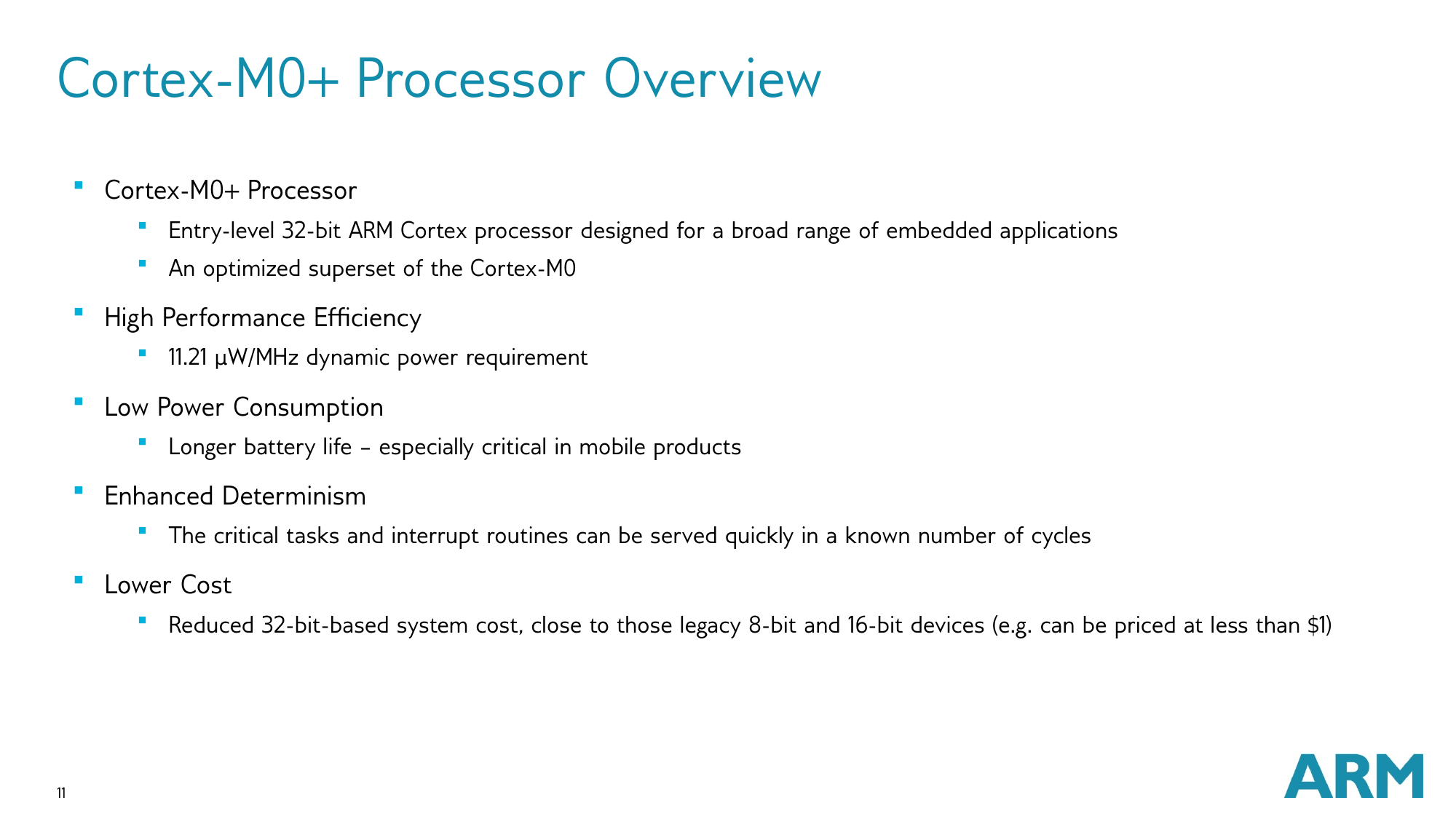

# Cortex-M0+ Processor Overview
Cortex-M0+ Processor
Entry-level 32-bit ARM Cortex processor designed for a broad range of embedded applications
An optimized superset of the Cortex-M0
High Performance Efficiency
11.21 µW/MHz dynamic power requirement
Low Power Consumption
Longer battery life – especially critical in mobile products
Enhanced Determinism
The critical tasks and interrupt routines can be served quickly in a known number of cycles
Lower Cost
Reduced 32-bit-based system cost, close to those legacy 8-bit and 16-bit devices (e.g. can be priced at less than $1)